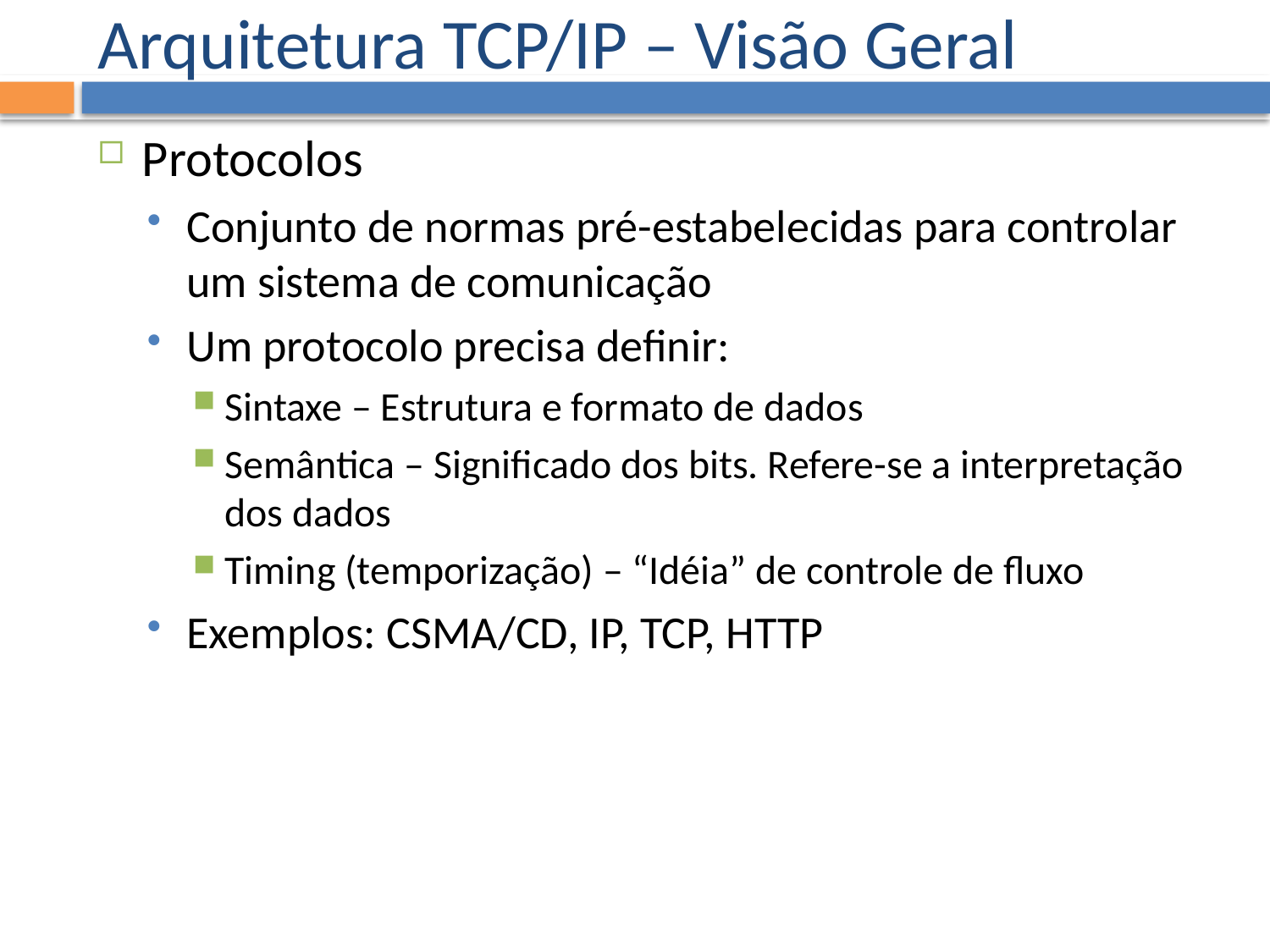

# Arquitetura TCP/IP – Visão Geral
Protocolos
Conjunto de normas pré-estabelecidas para controlar um sistema de comunicação
Um protocolo precisa definir:
Sintaxe – Estrutura e formato de dados
Semântica – Significado dos bits. Refere-se a interpretação dos dados
Timing (temporização) – “Idéia” de controle de fluxo
Exemplos: CSMA/CD, IP, TCP, HTTP